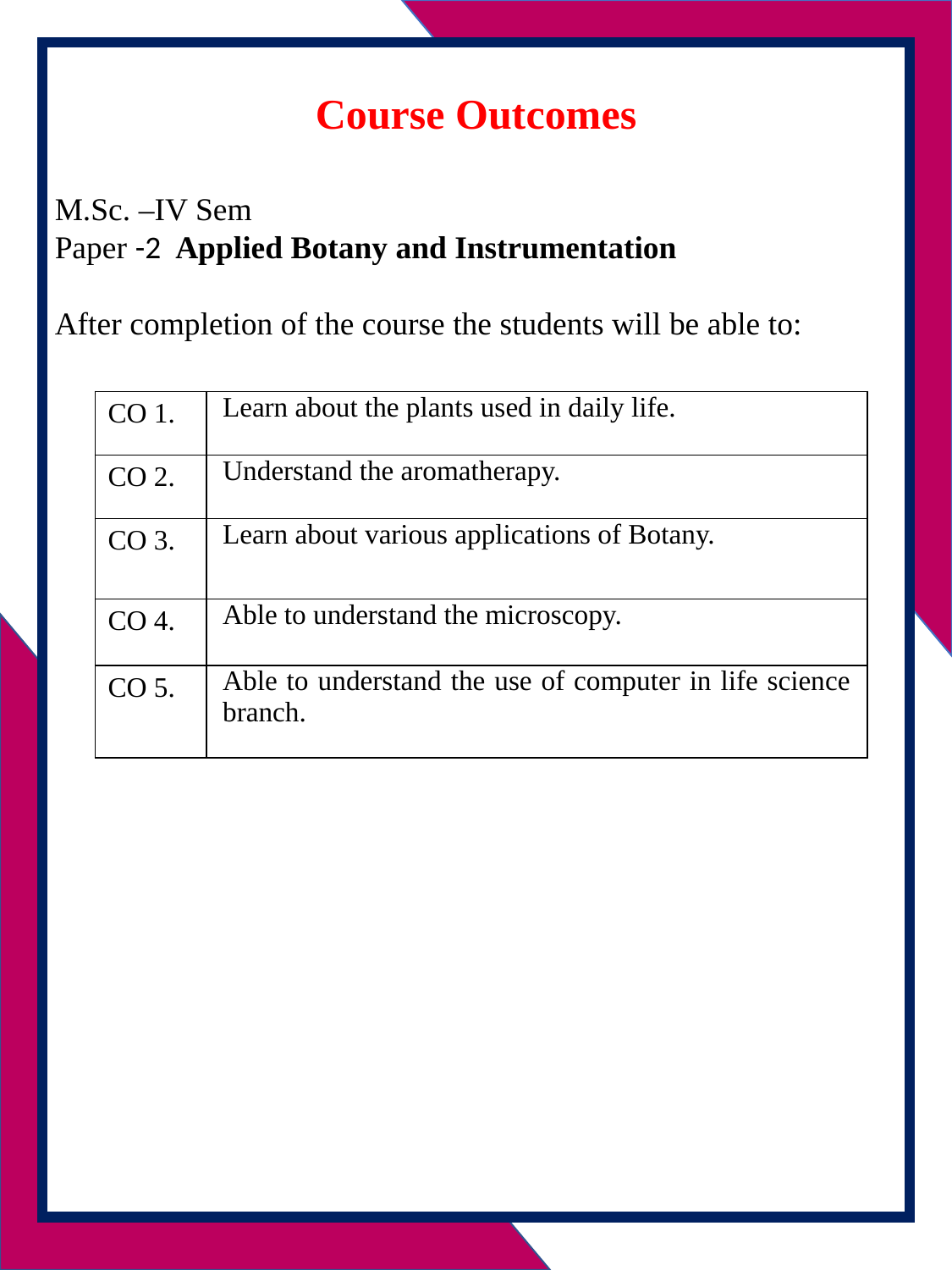

Course Outcomes

M.Sc. –IV Sem
Paper -2  Applied Botany and Instrumentation

After completion of the course the students will be able to:

| CO 1. | Learn about the plants used in daily life. |
| --- | --- |
| CO 2. | Understand the aromatherapy. |
| CO 3. | Learn about various applications of Botany. |
| CO 4. | Able to understand the microscopy. |
| CO 5. | Able to understand the use of computer in life science branch. |